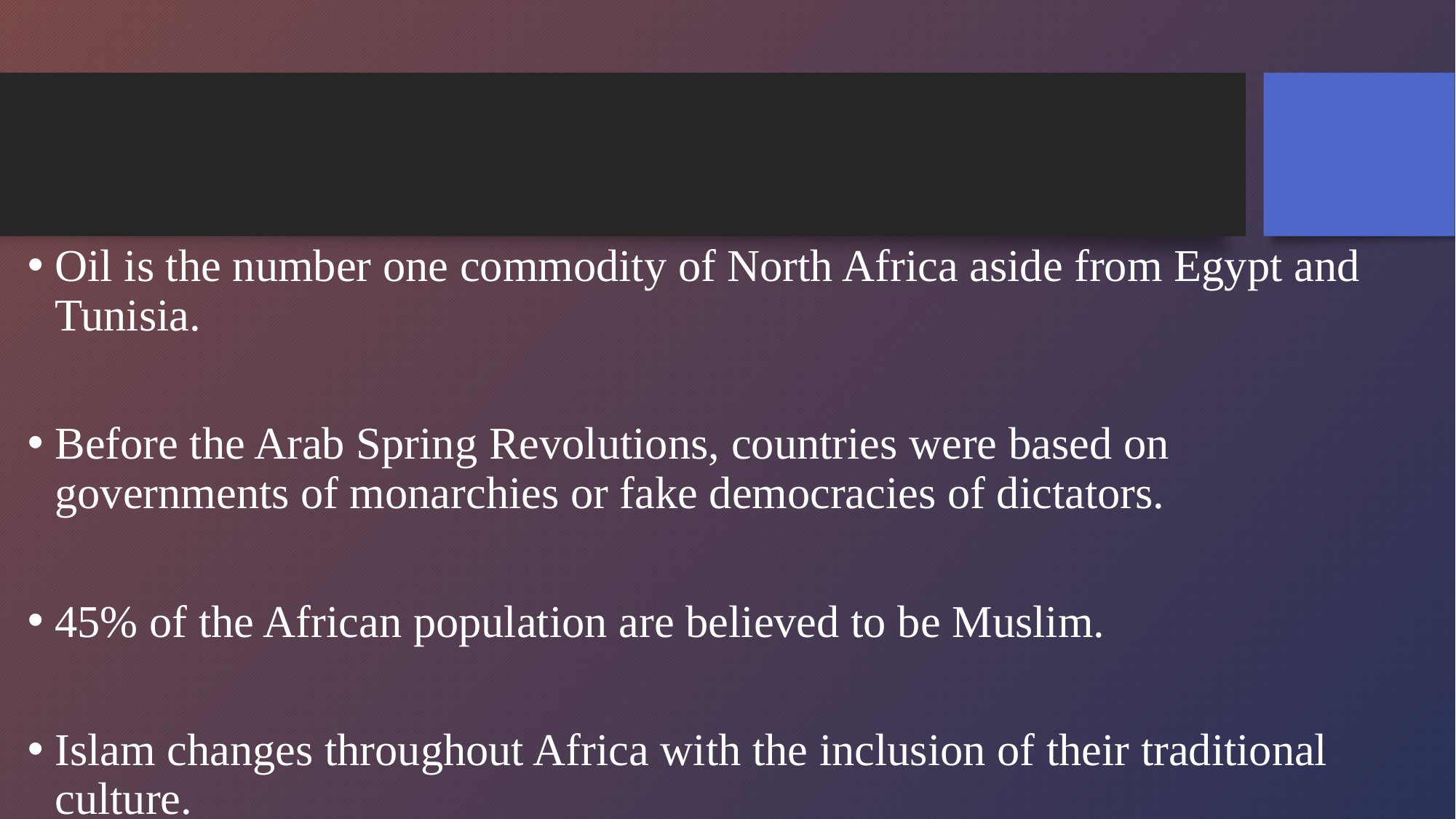

Oil is the number one commodity of North Africa aside from Egypt and Tunisia.

Before the Arab Spring Revolutions, countries were based on governments of monarchies or fake democracies of dictators.

45% of the African population are believed to be Muslim.

Islam changes throughout Africa with the inclusion of their traditional culture.